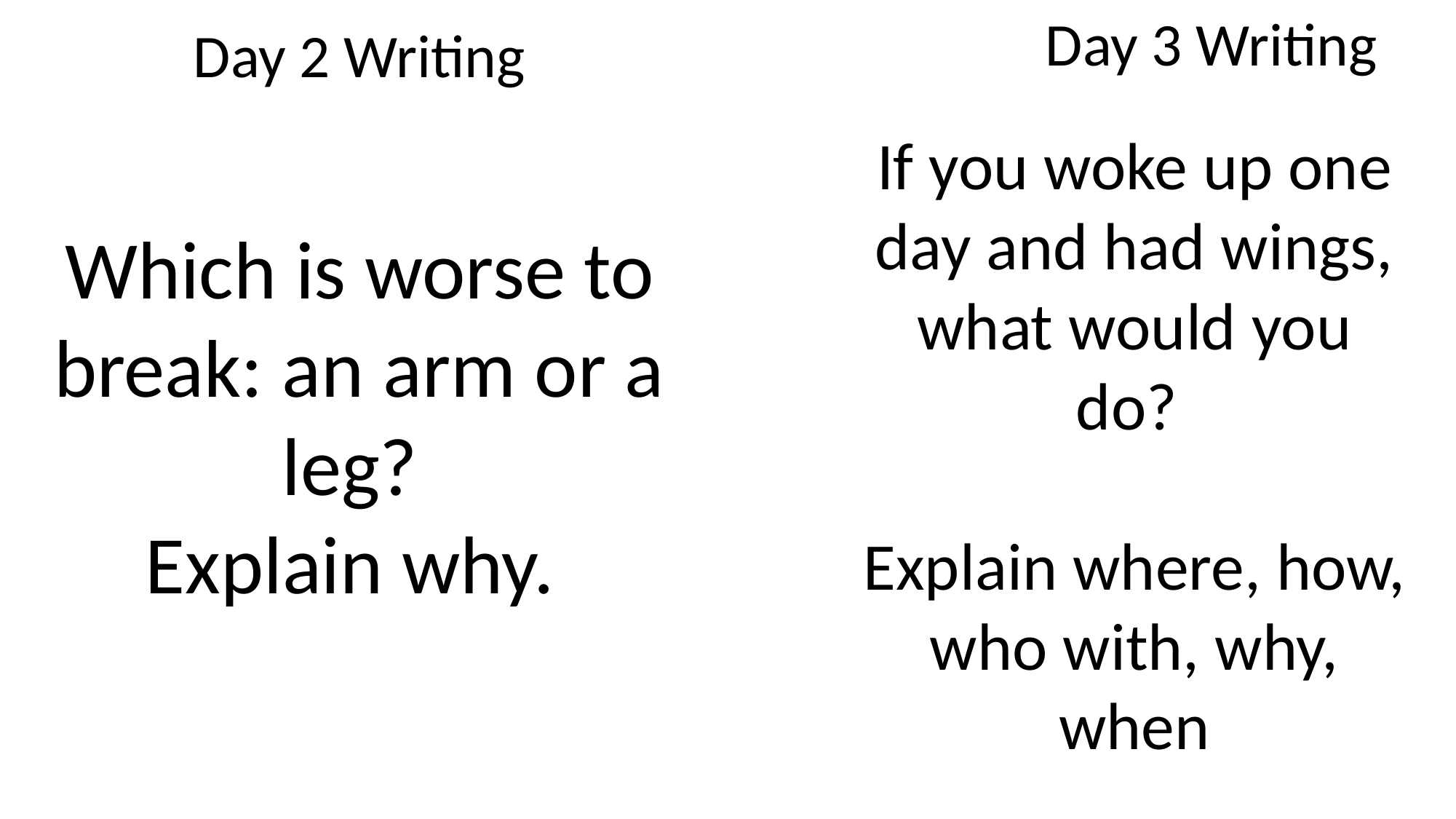

Day 3 Writing
Day 2 Writing
If you woke up one day and had wings, what would you do?

Explain where, how, who with, why, when
Which is worse to break: an arm or a leg?
Explain why.